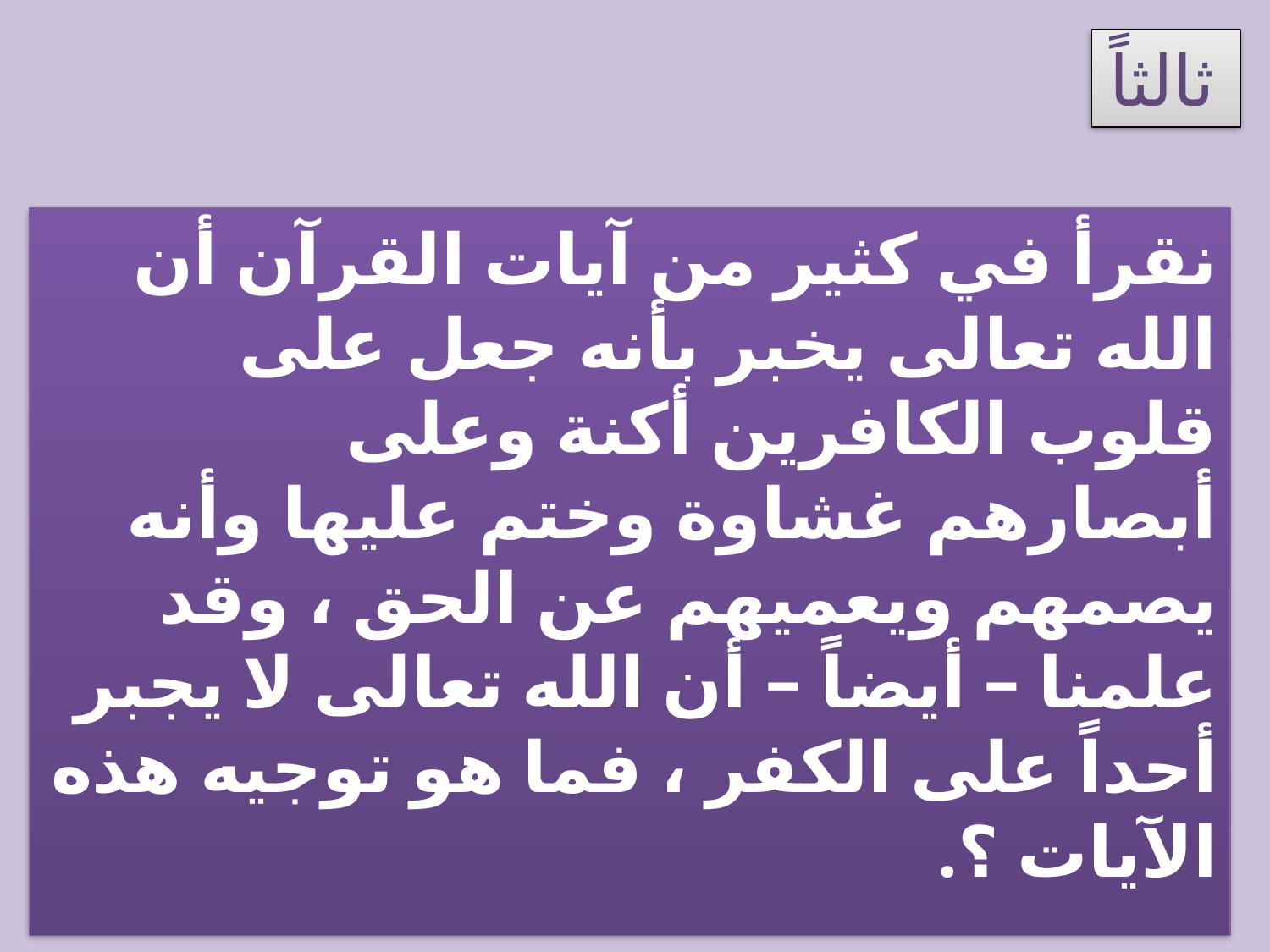

ثالثاً
نقرأ في كثير من آيات القرآن أن الله تعالى يخبر بأنه جعل على قلوب الكافرين أكنة وعلى أبصارهم غشاوة وختم عليها وأنه يصمهم ويعميهم عن الحق ، وقد علمنا – أيضاً – أن الله تعالى لا يجبر أحداً على الكفر ، فما هو توجيه هذه الآيات ؟.